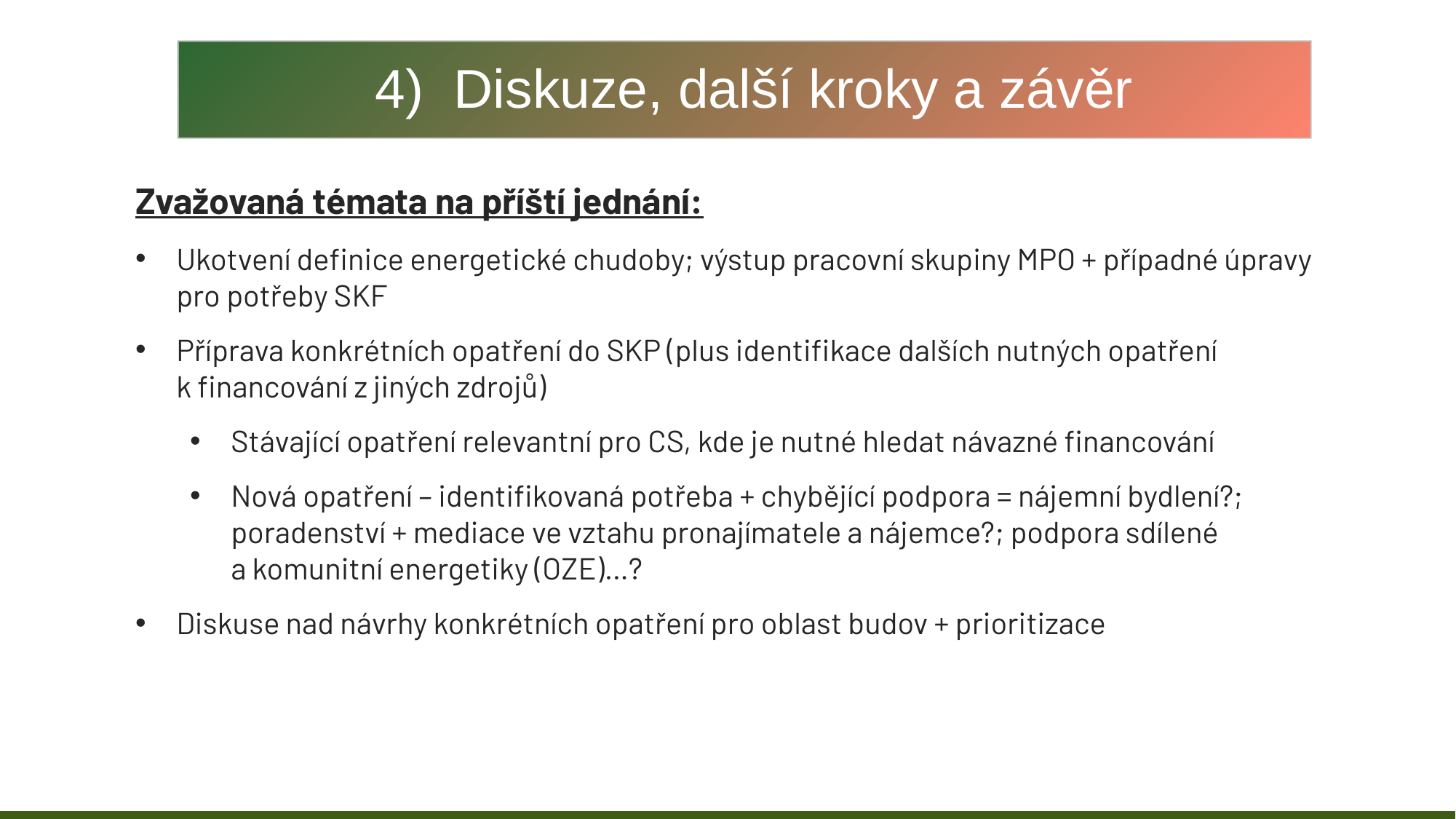

# 4)  Diskuze, další kroky a závěr
Zvažovaná témata na příští jednání:
Ukotvení definice energetické chudoby; výstup pracovní skupiny MPO + případné úpravy pro potřeby SKF
Příprava konkrétních opatření do SKP (plus identifikace dalších nutných opatření
k financování z jiných zdrojů)
Stávající opatření relevantní pro CS, kde je nutné hledat návazné financování
Nová opatření – identifikovaná potřeba + chybějící podpora = nájemní bydlení?; poradenství + mediace ve vztahu pronajímatele a nájemce?; podpora sdílené
a komunitní energetiky (OZE)…?
Diskuse nad návrhy konkrétních opatření pro oblast budov + prioritizace